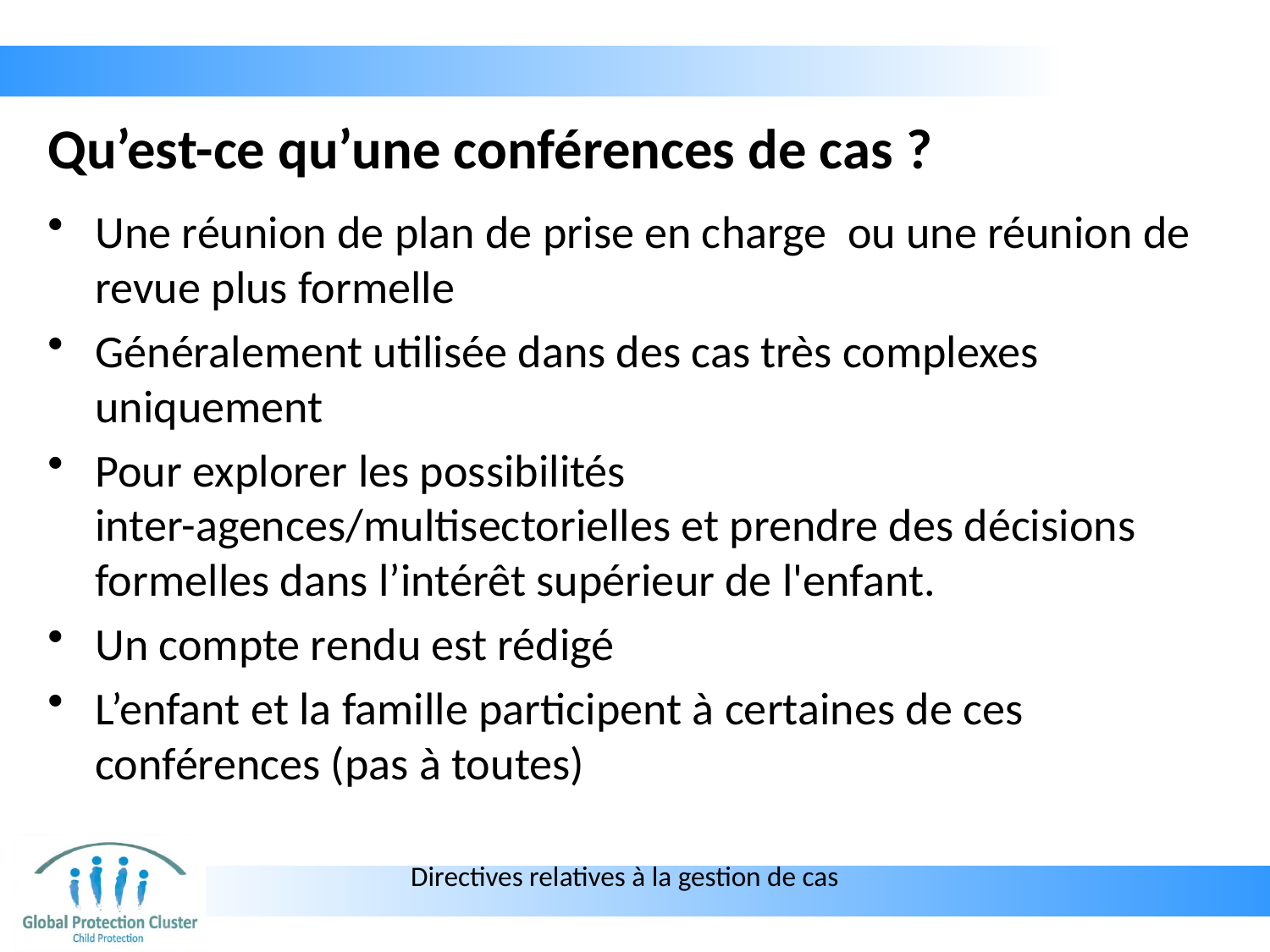

# Qu’est-ce qu’une conférences de cas ?
Une réunion de plan de prise en charge  ou une réunion de revue plus formelle
Généralement utilisée dans des cas très complexes uniquement
Pour explorer les possibilités inter-agences/multisectorielles et prendre des décisions formelles dans l’intérêt supérieur de l'enfant.
Un compte rendu est rédigé
L’enfant et la famille participent à certaines de ces conférences (pas à toutes)

Directives relatives à la gestion de cas